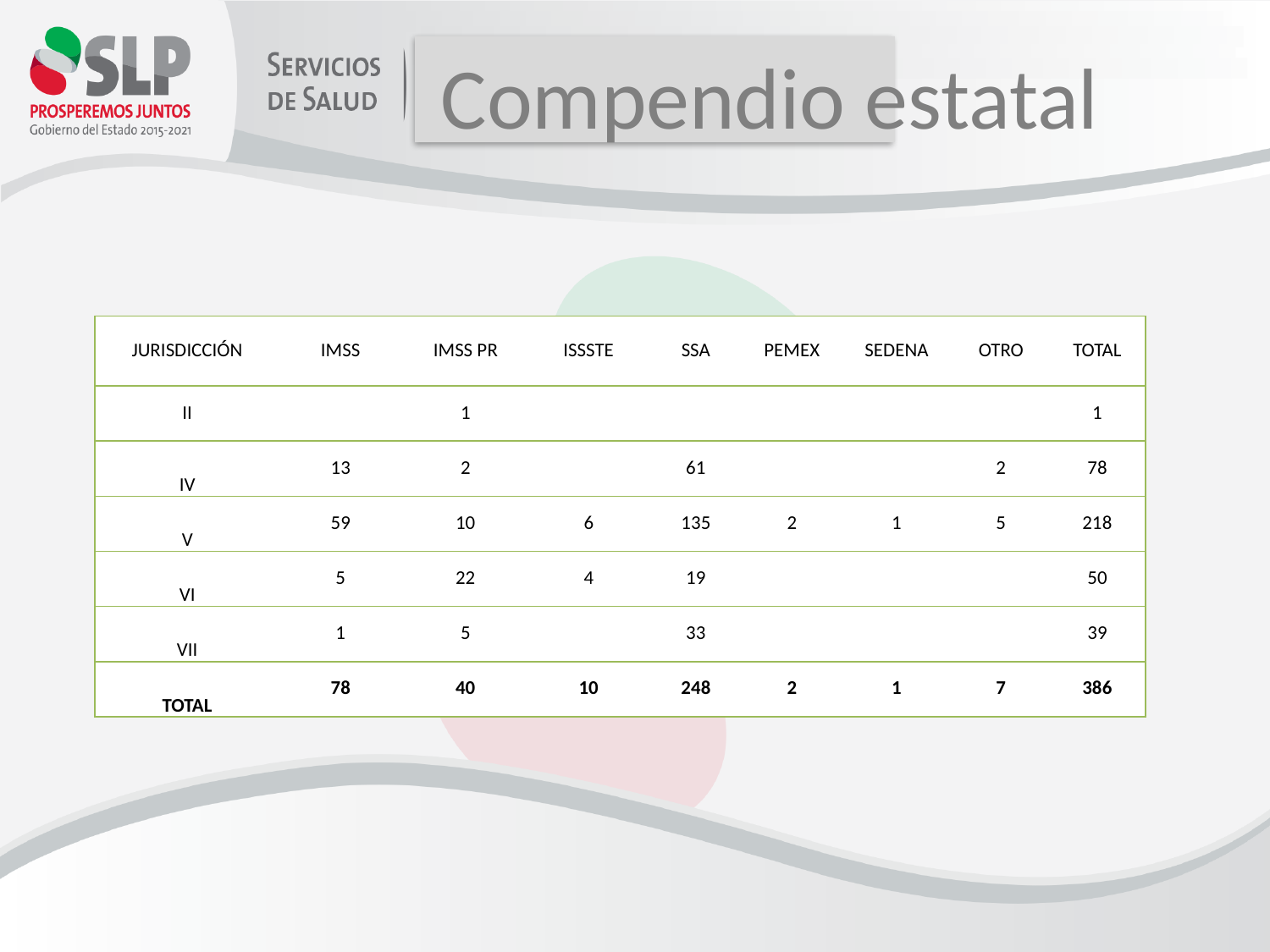

# Compendio estatal
| JURISDICCIÓN | IMSS | IMSS PR | ISSSTE | SSA | PEMEX | SEDENA | OTRO | TOTAL |
| --- | --- | --- | --- | --- | --- | --- | --- | --- |
| II |  | 1 |  |  |  |  |  | 1 |
| IV | 13 | 2 |  | 61 |  |  | 2 | 78 |
| V | 59 | 10 | 6 | 135 | 2 | 1 | 5 | 218 |
| VI | 5 | 22 | 4 | 19 |  |  |  | 50 |
| VII | 1 | 5 |  | 33 |  |  |  | 39 |
| TOTAL | 78 | 40 | 10 | 248 | 2 | 1 | 7 | 386 |